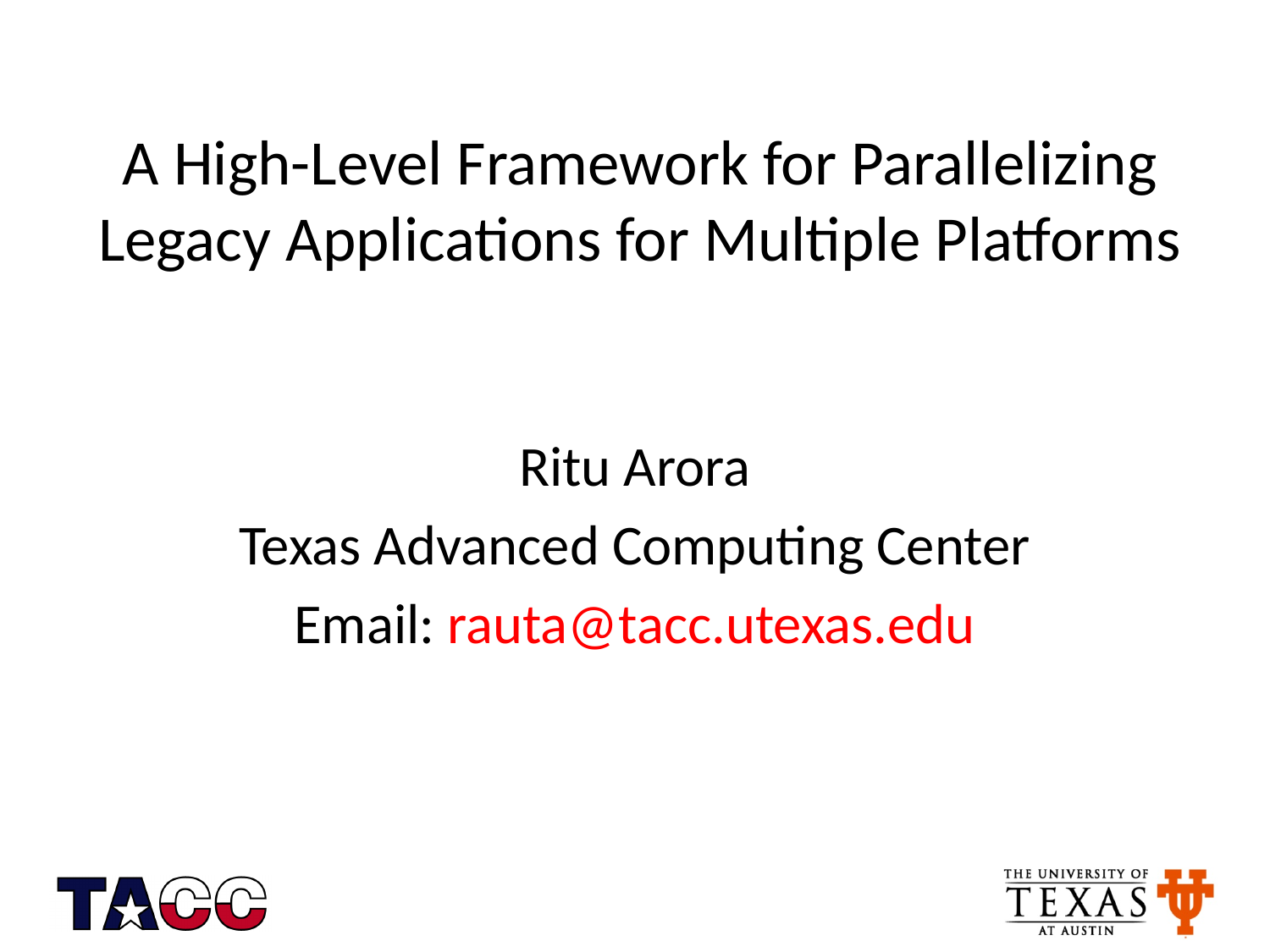

# A High-Level Framework for Parallelizing Legacy Applications for Multiple Platforms
Ritu Arora
Texas Advanced Computing Center
Email: rauta@tacc.utexas.edu